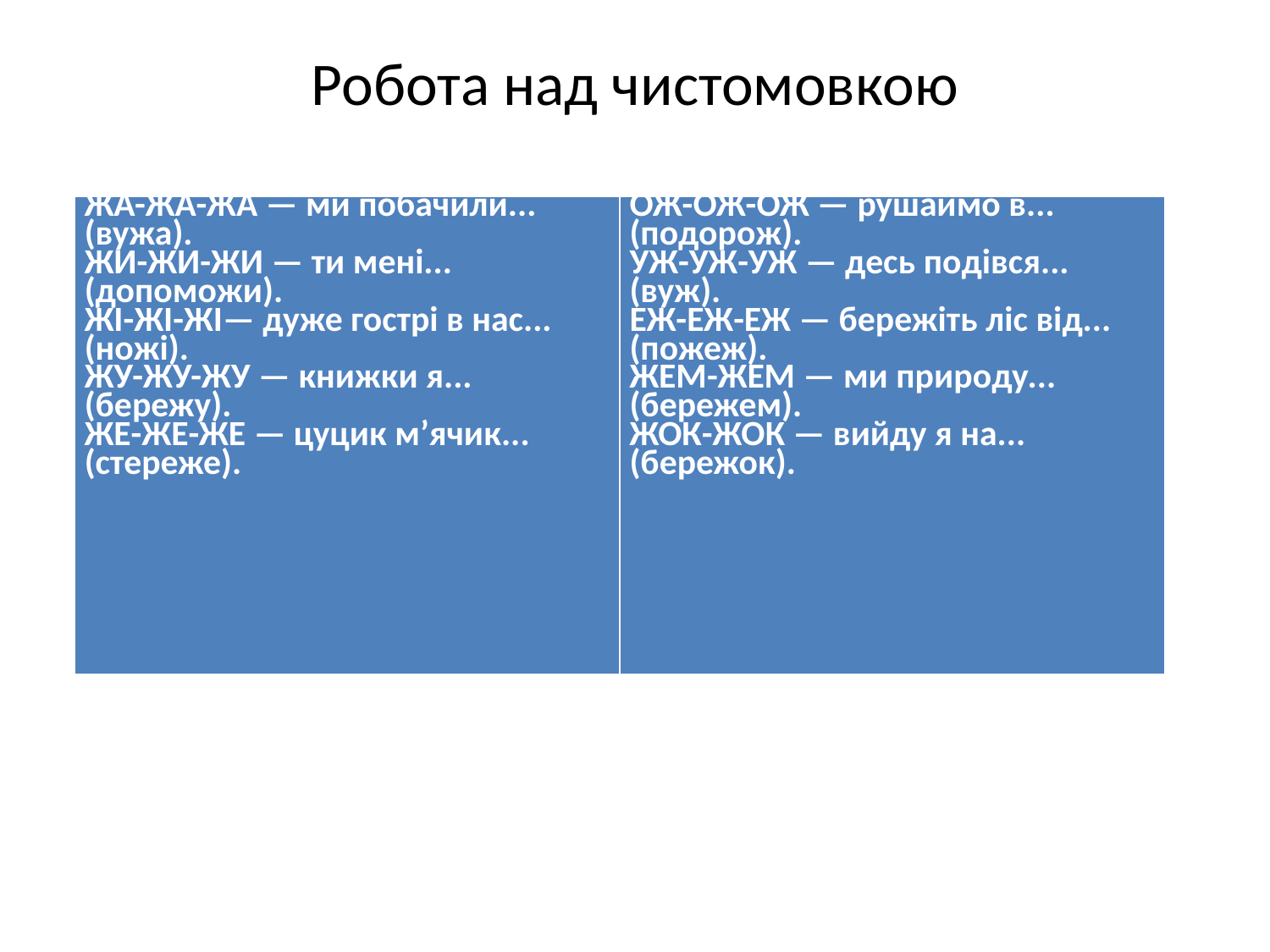

# Робота над чистомовкою
| ЖА-ЖА-ЖА — ми побачили... (вужа). ЖИ-ЖИ-ЖИ — ти мені...(допоможи). ЖІ-ЖІ-ЖІ— дуже гострі в нас... (ножі). ЖУ-ЖУ-ЖУ — книжки я...(бережу). ЖЕ-ЖЕ-ЖЕ — цуцик м’ячик... (стереже). | ОЖ-ОЖ-ОЖ — рушаймо в...(подорож). УЖ-УЖ-УЖ — десь подівся... (вуж). ЕЖ-ЕЖ-ЕЖ — бережіть ліс від...(пожеж). ЖЕМ-ЖЕМ — ми природу...(бережем). ЖОК-ЖОК — вийду я на...(бережок). |
| --- | --- |